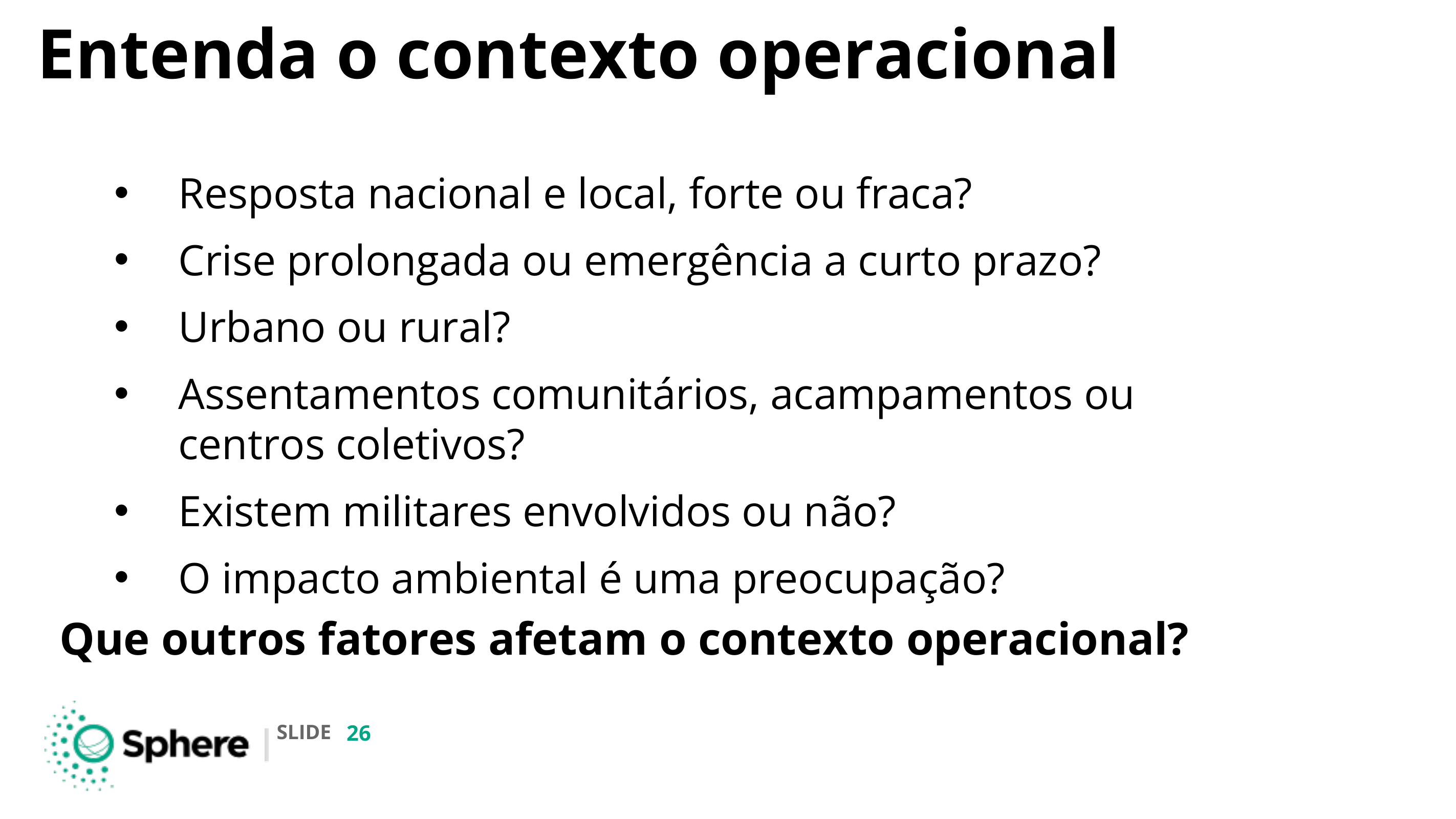

# Entenda o contexto operacional
Resposta nacional e local, forte ou fraca?
Crise prolongada ou emergência a curto prazo?
Urbano ou rural?
Assentamentos comunitários, acampamentos ou centros coletivos?
Existem militares envolvidos ou não?
O impacto ambiental é uma preocupação?

Que outros fatores afetam o contexto operacional?
26